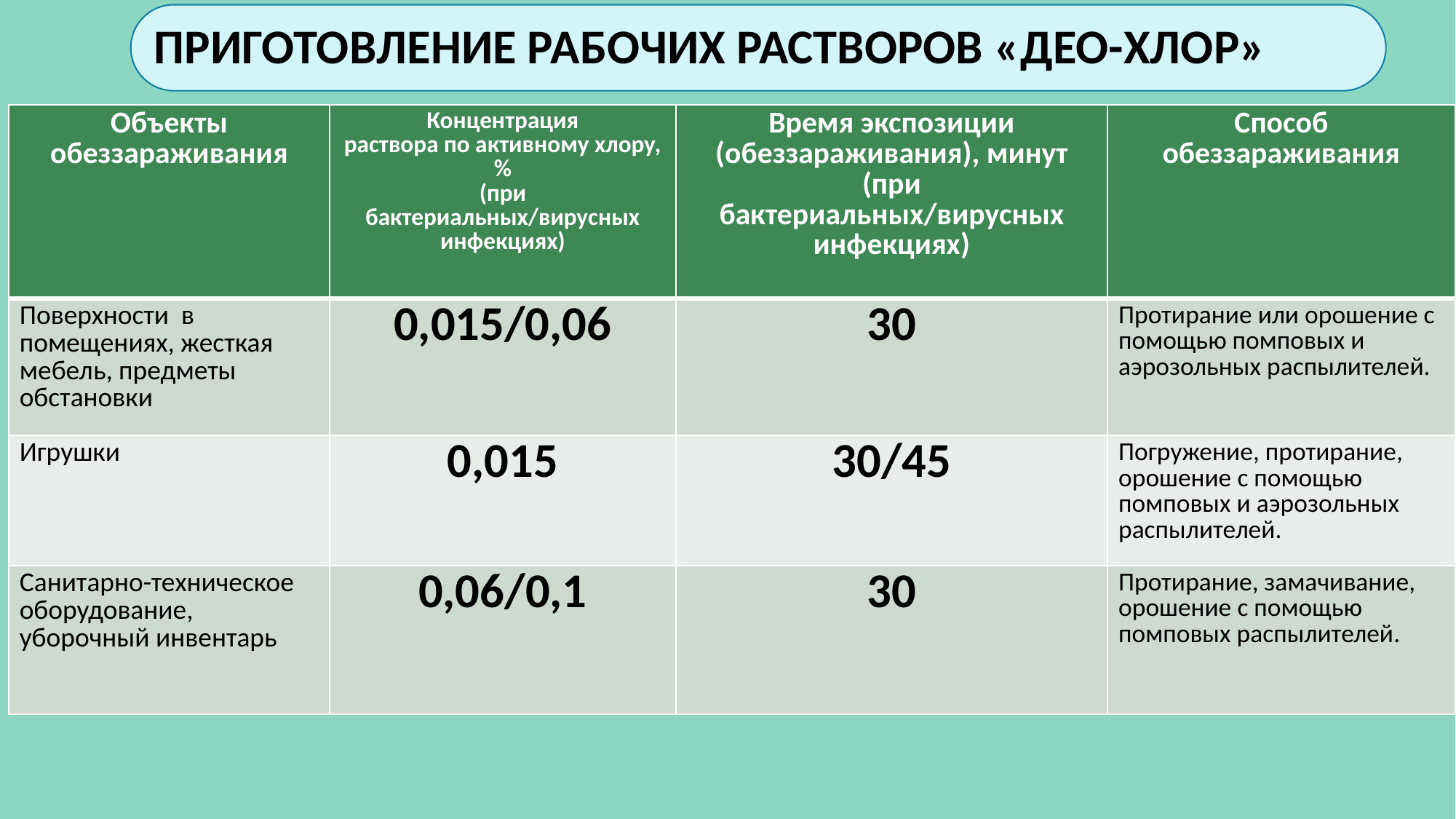

ПРИГОТОВЛЕНИЕ РАБОЧИХ РАСТВОРОВ «ДЕО-ХЛОР»
| Объекты обеззараживания | Концентрация раствора по активному хлору, % (при бактериальных/вирусных инфекциях) | Время экспозиции (обеззараживания), минут (при бактериальных/вирусных инфекциях) | Способ обеззараживания |
| --- | --- | --- | --- |
| Поверхности в помещениях, жесткая мебель, предметы обстановки | 0,015/0,06 | 30 | Протирание или орошение с помощью помповых и аэрозольных распылителей. |
| Игрушки | 0,015 | 30/45 | Погружение, протирание, орошение с помощью помповых и аэрозольных распылителей. |
| Санитарно-техническое оборудование, уборочный инвентарь | 0,06/0,1 | 30 | Протирание, замачивание, орошение с помощью помповых распылителей. |